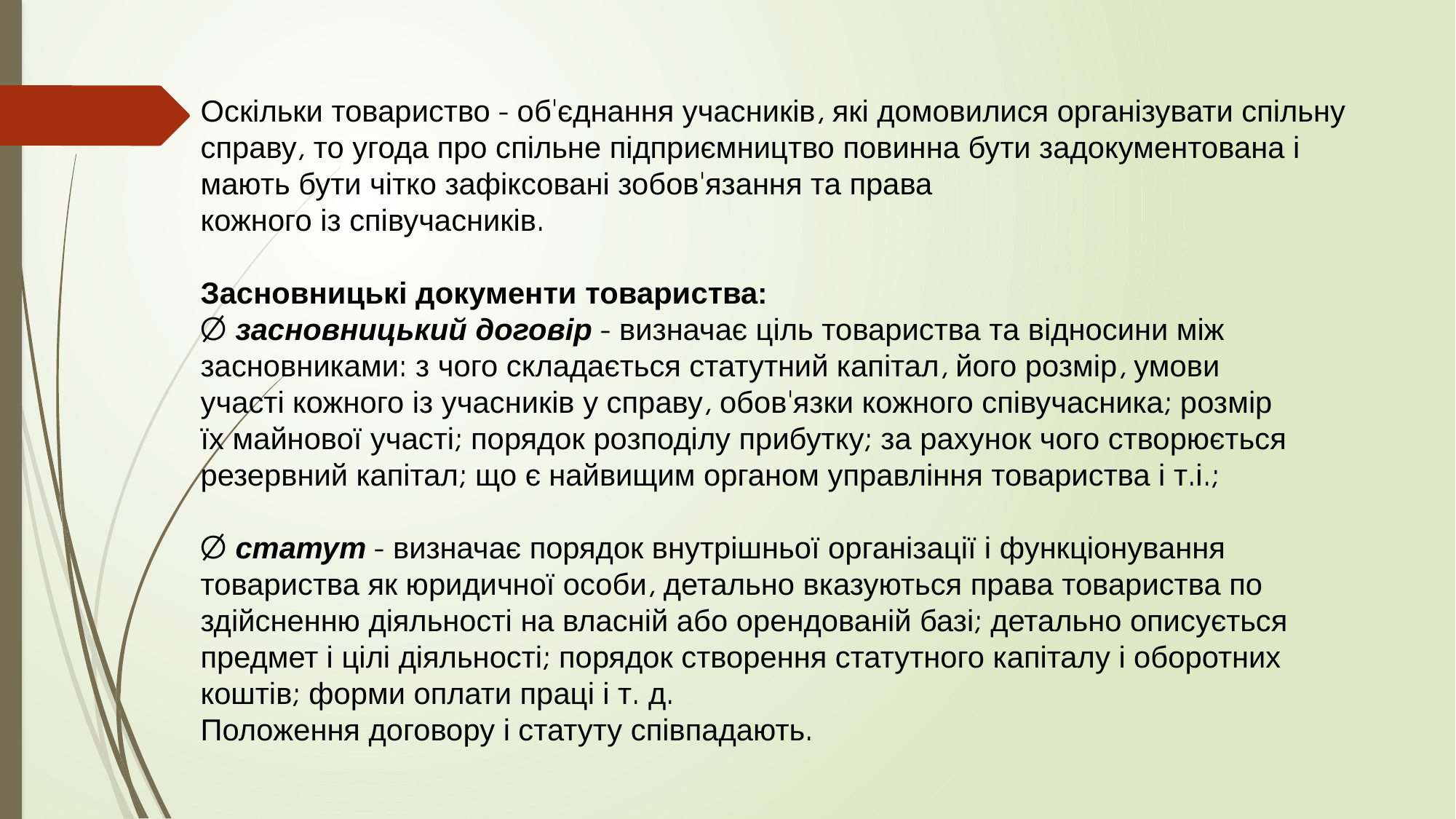

Оскільки товариство - об'єднання учасників, які домовилися організувати спільну справу, то угода про спільне підприємництво повинна бути задокументована і мають бути чітко зафіксовані зобов'язання та права
кожного із співучасників.

Засновницькі документи товариства:
Ø засновницький договір - визначає ціль товариства та відносини між
засновниками: з чого складається статутний капітал, його розмір, умови
участі кожного із учасників у справу, обов'язки кожного співучасника; розмір
їх майнової участі; порядок розподілу прибутку; за рахунок чого створюється
резервний капітал; що є найвищим органом управління товариства і т.і.;

Ø статут - визначає порядок внутрішньої організації і функціонування
товариства як юридичної особи, детально вказуються права товариства по
здійсненню діяльності на власній або орендованій базі; детально описується
предмет і цілі діяльності; порядок створення статутного капіталу і оборотних
коштів; форми оплати праці і т. д.
Положення договору і статуту співпадають.